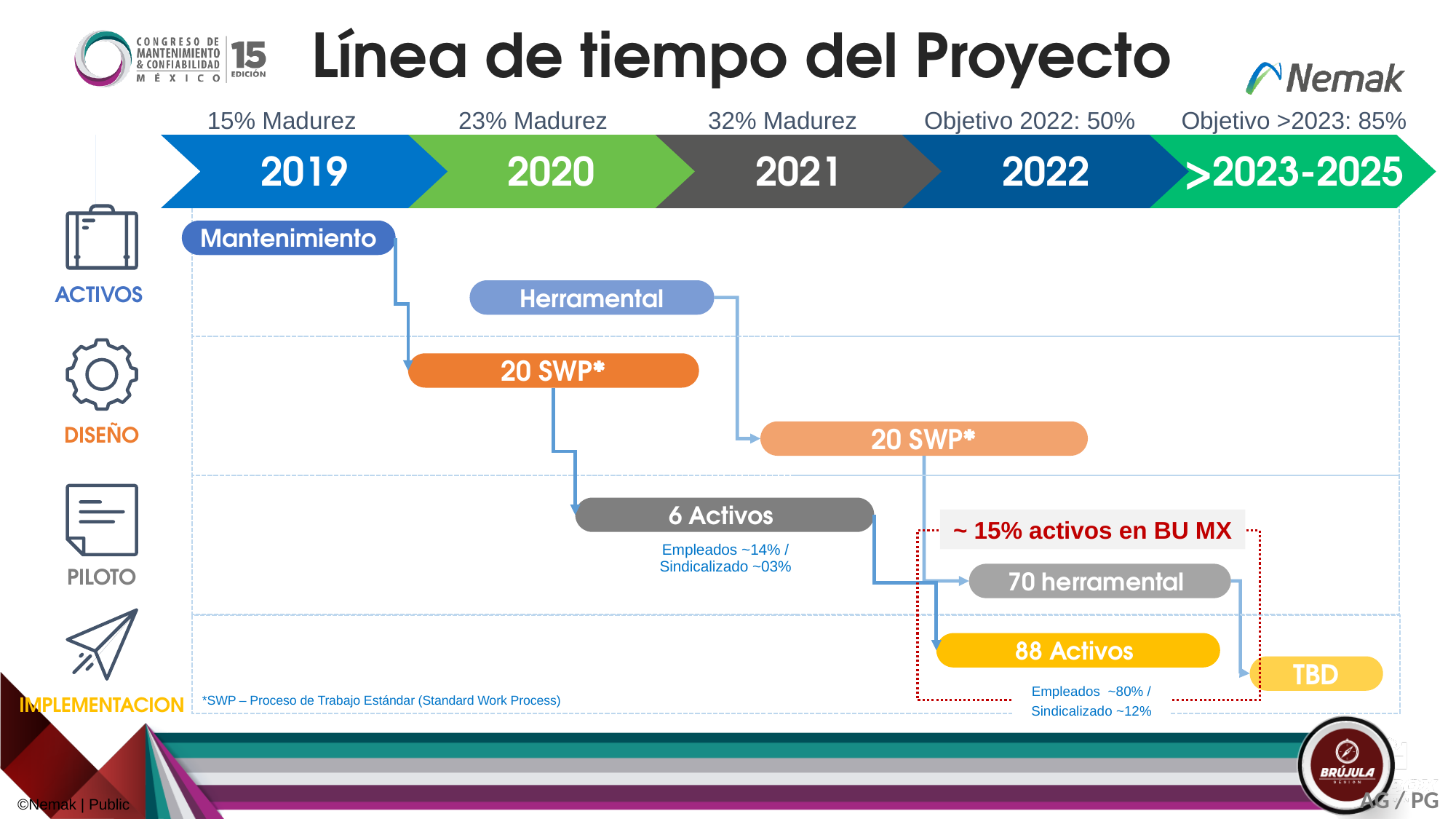

Línea de tiempo del Proyecto
15% Madurez
23% Madurez
32% Madurez
Objetivo 2022: 50%
Objetivo >2023: 85%

2019
2020
2021
2022
>2023-2025

Mantenimiento
20 SWP*
6 Activos
88 Activos
~ 15% activos en BU MX
Empleados ~14% / Sindicalizado ~03%

Empleados  ~80% / Sindicalizado ~12%
ACTIVOS
Herramental
20 SWP*
70 herramental
TBD

DISEÑO

PILOTO

IMPLEMENTACION
*SWP – Proceso de Trabajo Estándar (Standard Work Process)
AG / PG